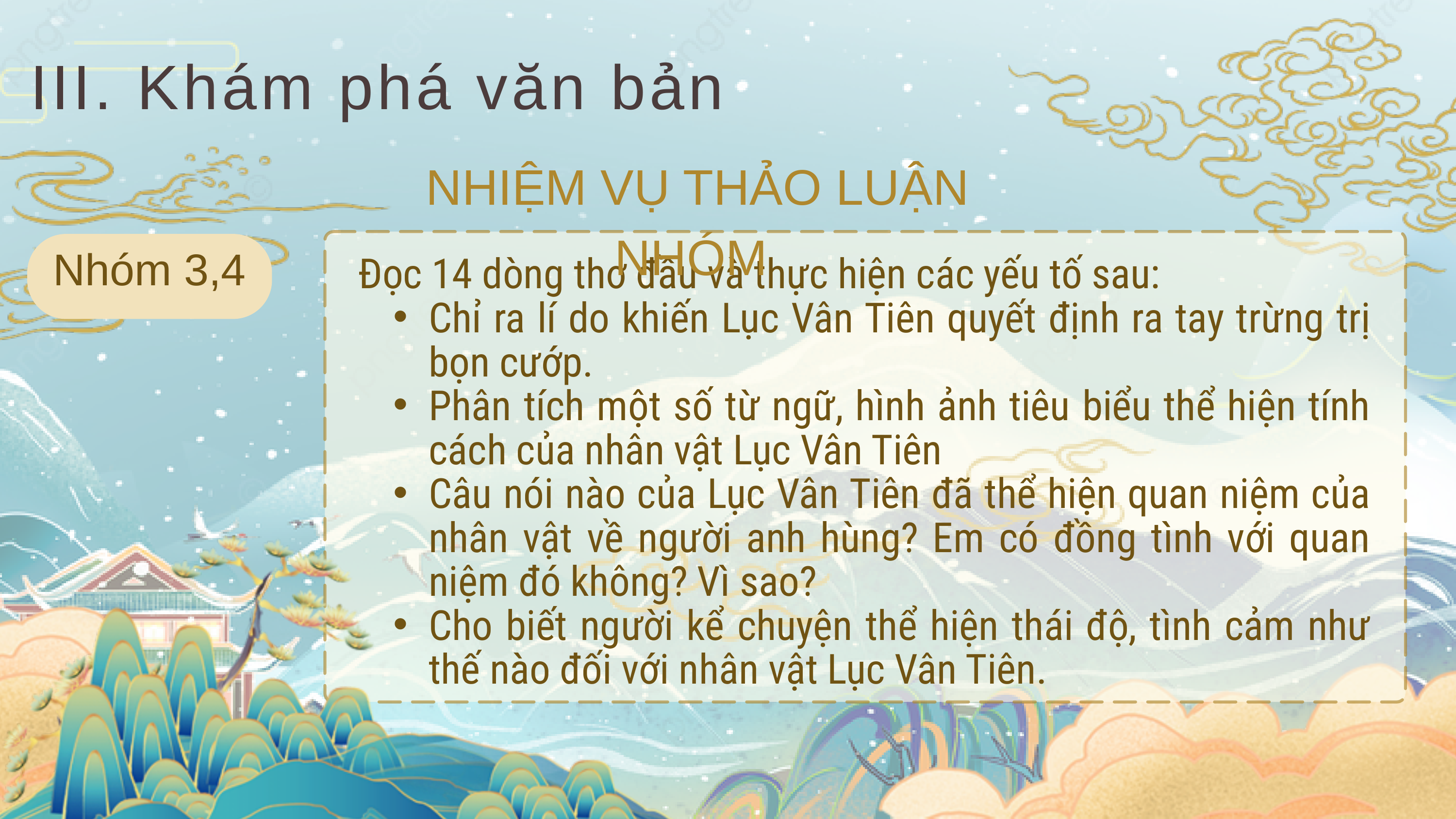

III. Khám phá văn bản
NHIỆM VỤ THẢO LUẬN NHÓM

Nhóm 3,4
Đọc 14 dòng thơ đầu và thực hiện các yếu tố sau:
Chỉ ra lí do khiến Lục Vân Tiên quyết định ra tay trừng trị bọn cướp.
Phân tích một số từ ngữ, hình ảnh tiêu biểu thể hiện tính cách của nhân vật Lục Vân Tiên
Câu nói nào của Lục Vân Tiên đã thể hiện quan niệm của nhân vật về người anh hùng? Em có đồng tình với quan niệm đó không? Vì sao?
Cho biết người kể chuyện thể hiện thái độ, tình cảm như thế nào đối với nhân vật Lục Vân Tiên.